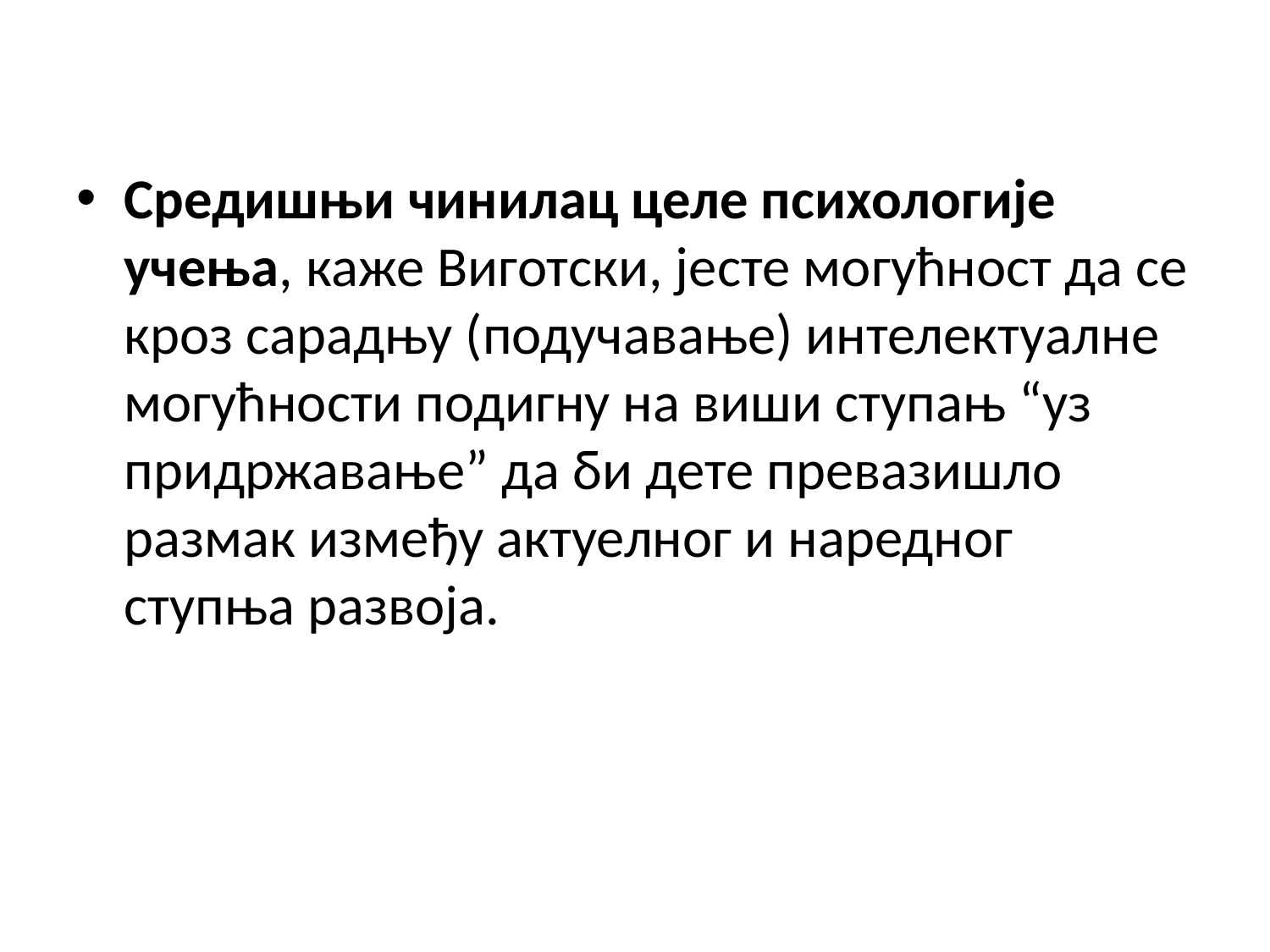

Средишњи чинилац целе психологије учења, каже Виготски, јесте могућност да се кроз сарадњу (подучавање) интелектуалне могућности подигну на виши ступањ “уз придржавање” да би дете превазишло размак између актуелног и наредног ступња развоја.